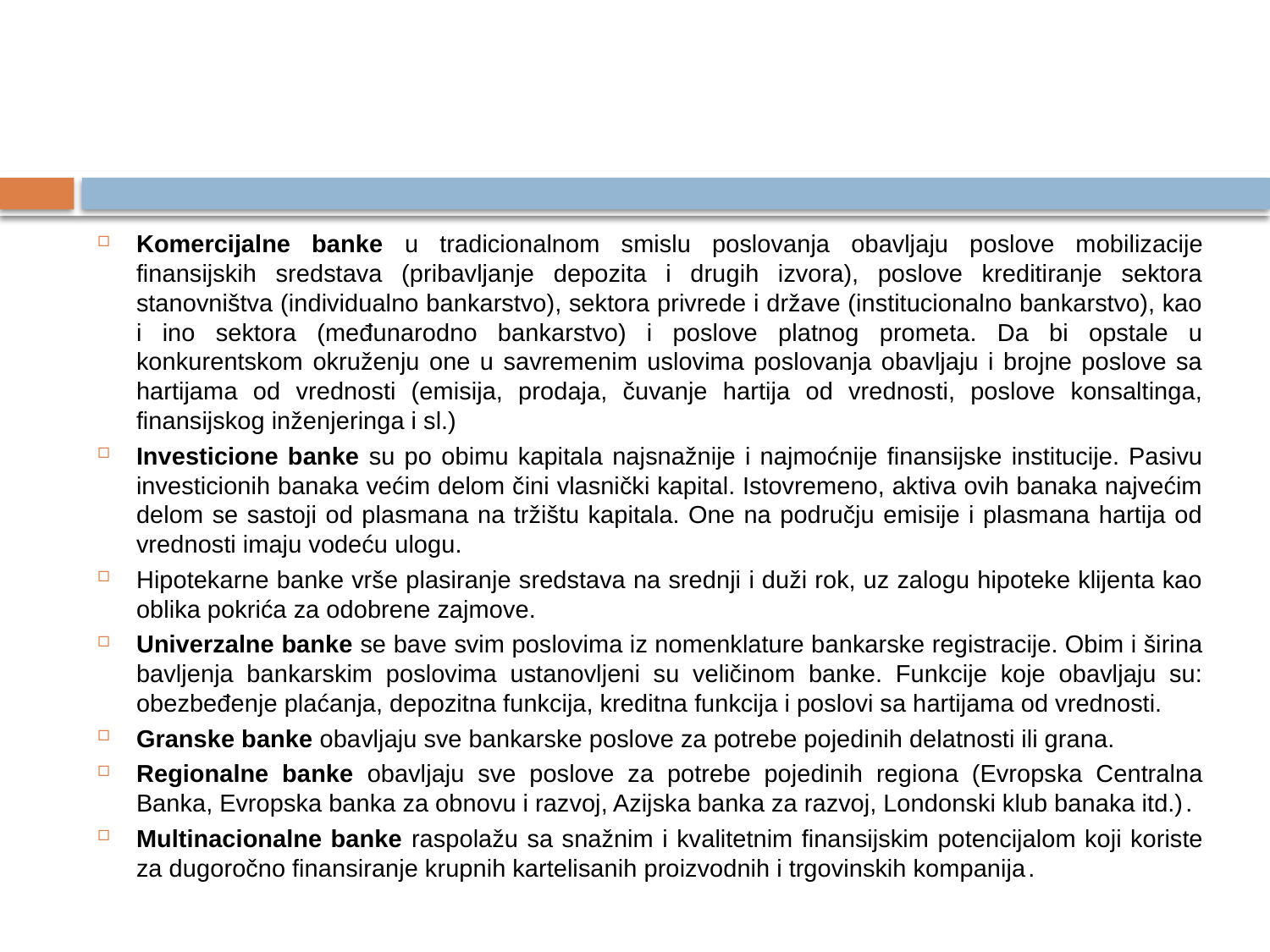

#
Komercijalne banke u tradicionalnom smislu poslovanja obavljaju poslove mobilizacije finansijskih sredstava (pribavljanje depozita i drugih izvora), poslove kreditiranje sektora stanovništva (individualno bankarstvo), sektora privrede i države (institucionalno bankarstvo), kao i ino sektora (međunarodno bankarstvo) i poslove platnog prometa. Da bi opstale u konkurentskom okruženju one u savremenim uslovima poslovanja obavljaju i brojne poslove sa hartijama od vrednosti (emisija, prodaja, čuvanje hartija od vrednosti, poslove konsaltinga, finansijskog inženjeringa i sl.)
Investicione banke su po obimu kapitala najsnažnije i najmoćnije finansijske institucije. Pasivu investicionih banaka većim delom čini vlasnički kapital. Istovremeno, aktiva ovih banaka najvećim delom se sastoji od plasmana na tržištu kapitala. One na području emisije i plasmana hartija od vrednosti imaju vodeću ulogu.
Hipotekarne banke vrše plasiranje sredstava na srednji i duži rok, uz zalogu hipoteke klijenta kao oblika pokrića za odobrene zajmove.
Univerzalne banke se bave svim poslovima iz nomenklature bankarske registracije. Obim i širina bavljenja bankarskim poslovima ustanovljeni su veličinom banke. Funkcije koje obavljaju su: obezbeđenje plaćanja, depozitna funkcija, kreditna funkcija i poslovi sa hartijama od vrednosti.
Granske banke obavljaju sve bankarske poslove za potrebe pojedinih delatnosti ili grana.
Regionalne banke obavljaju sve poslove za potrebe pojedinih regiona (Evropska Centralna Banka, Evropska banka za obnovu i razvoj, Azijska banka za razvoj, Londonski klub banaka itd.).
Multinacionalne banke raspolažu sa snažnim i kvalitetnim finansijskim potencijalom koji koriste za dugoročno finansiranje krupnih kartelisanih proizvodnih i trgovinskih kompanija.